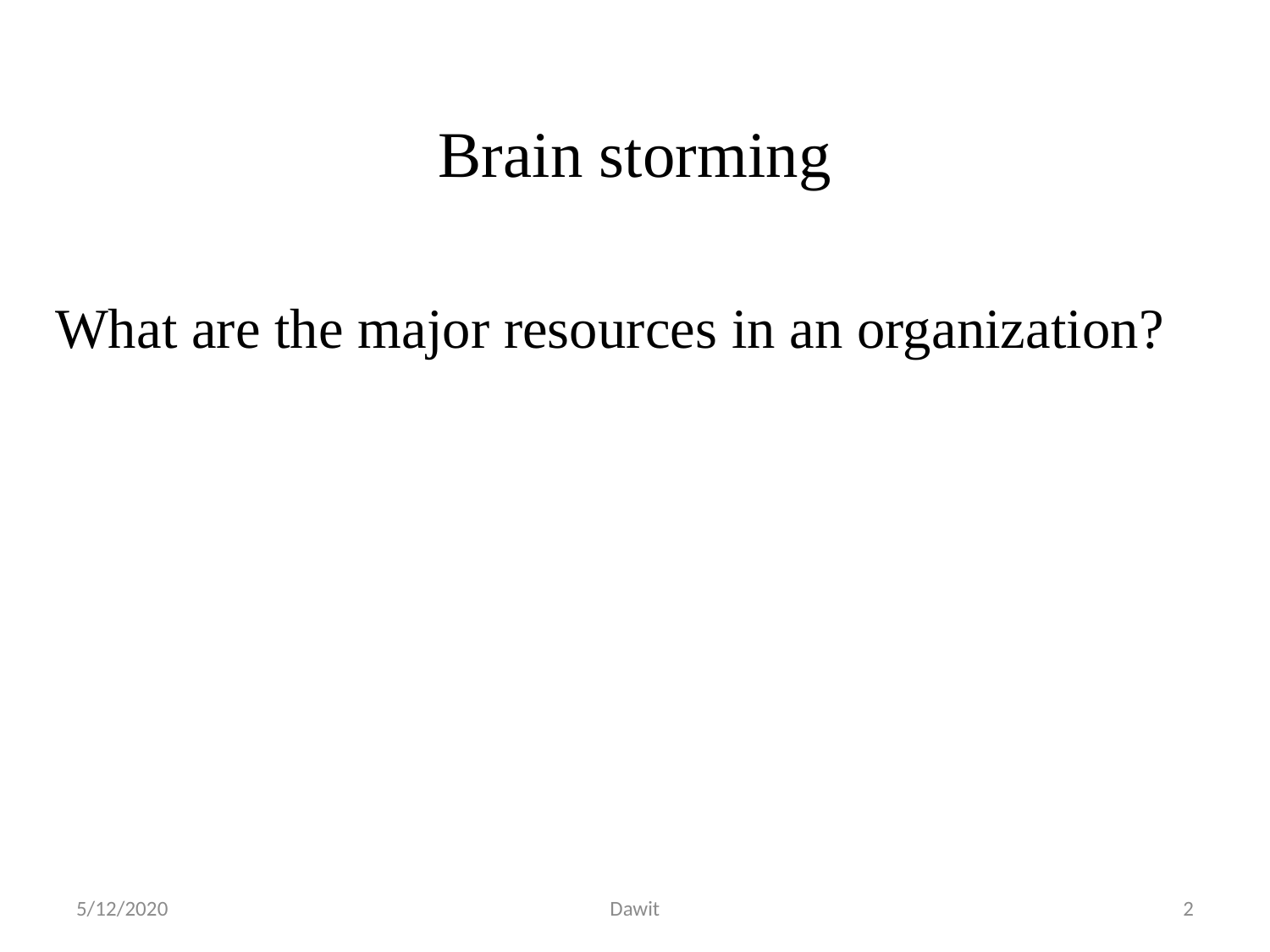

# Brain storming
What are the major resources in an organization?
5/12/2020
Dawit
2